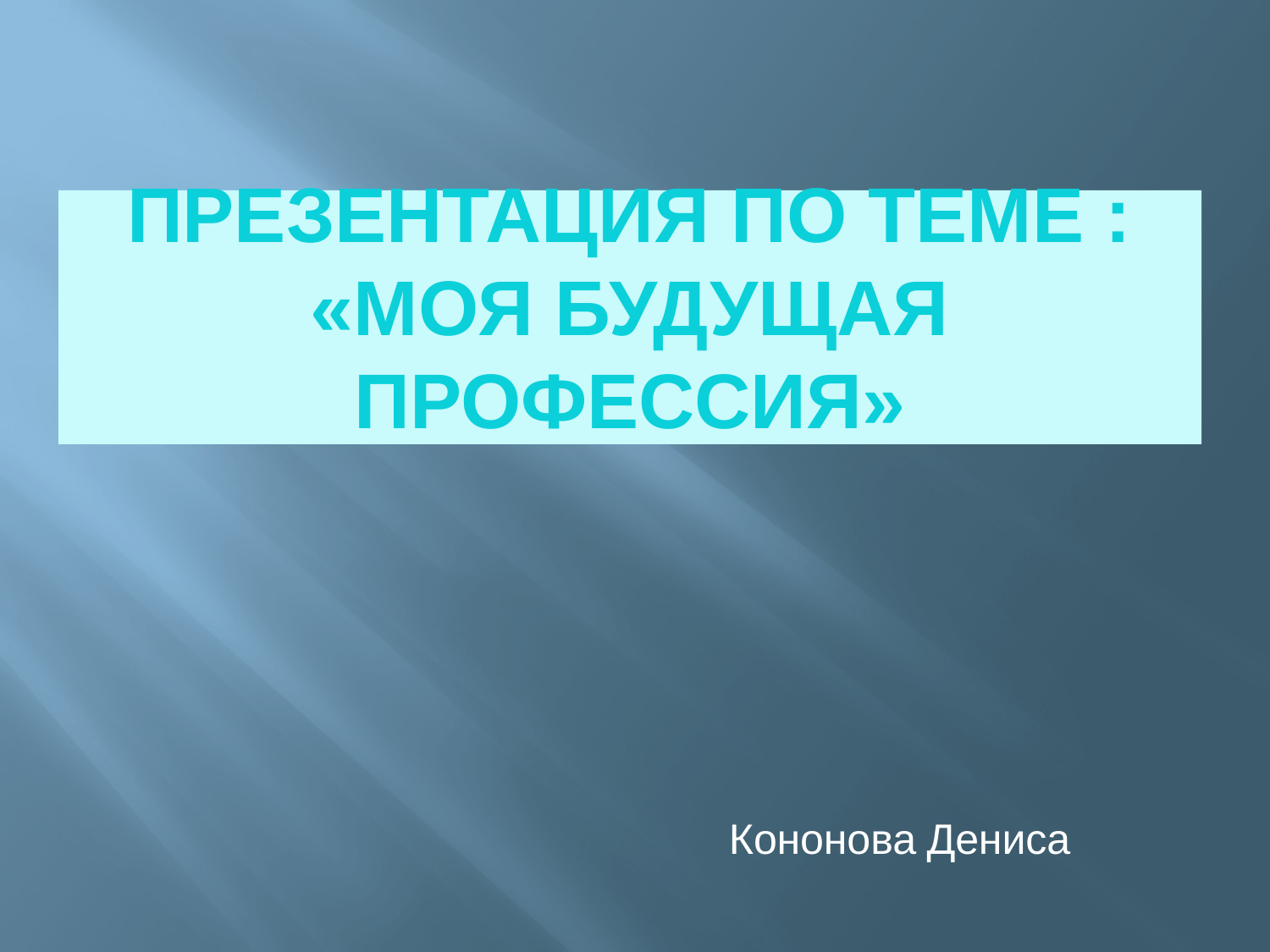

# Презентация по теме : «Моя будущая профессия»
Кононова Дениса